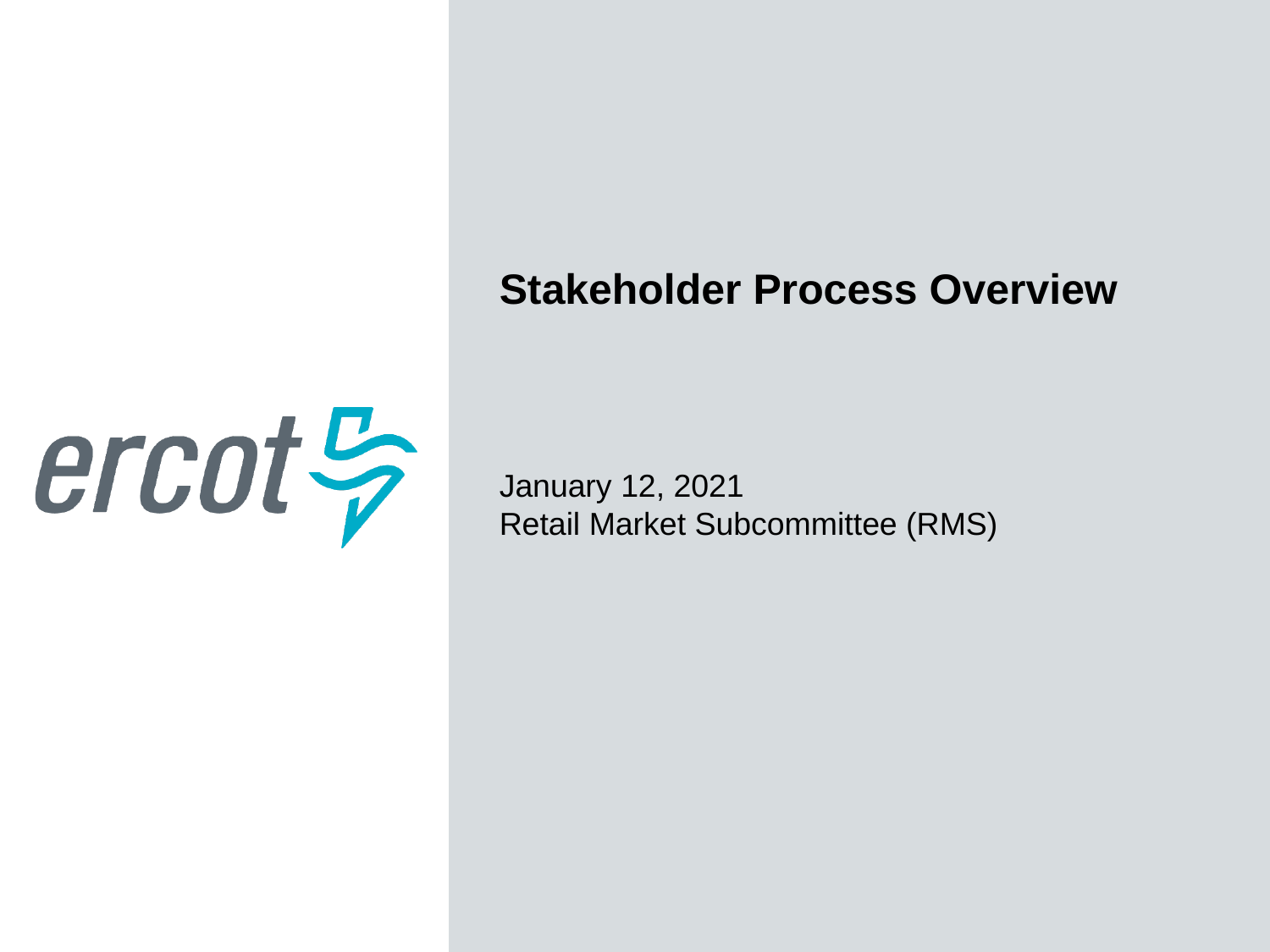

Stakeholder Process Overview

January 12, 2021
Retail Market Subcommittee (RMS)